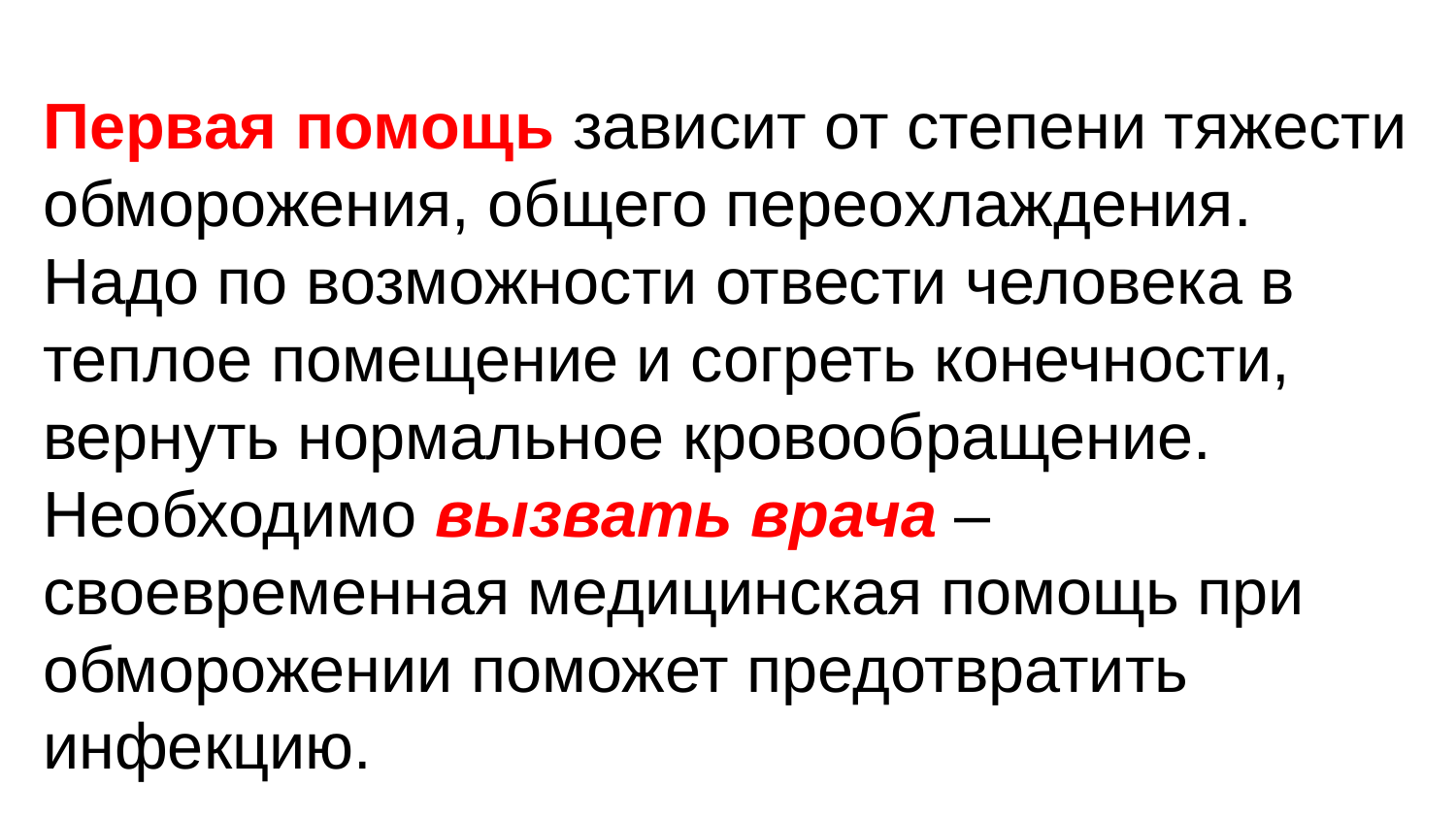

Первая помощь зависит от степени тяжести обморожения, общего переохлаждения.
Надо по возможности отвести человека в теплое помещение и согреть конечности, вернуть нормальное кровообращение. Необходимо вызвать врача – своевременная медицинская помощь при обморожении поможет предотвратить инфекцию.